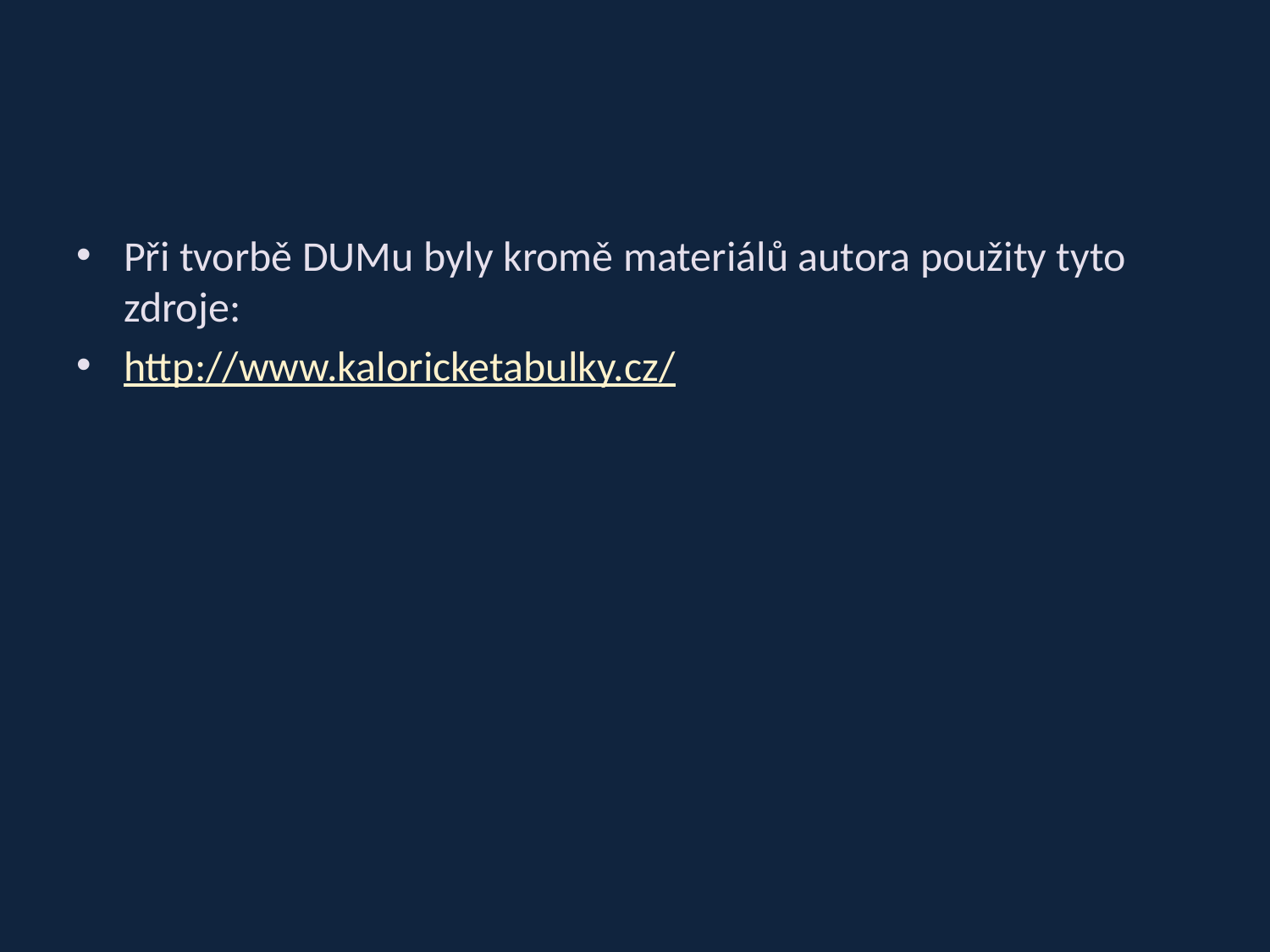

#
Při tvorbě DUMu byly kromě materiálů autora použity tyto zdroje:
http://www.kaloricketabulky.cz/